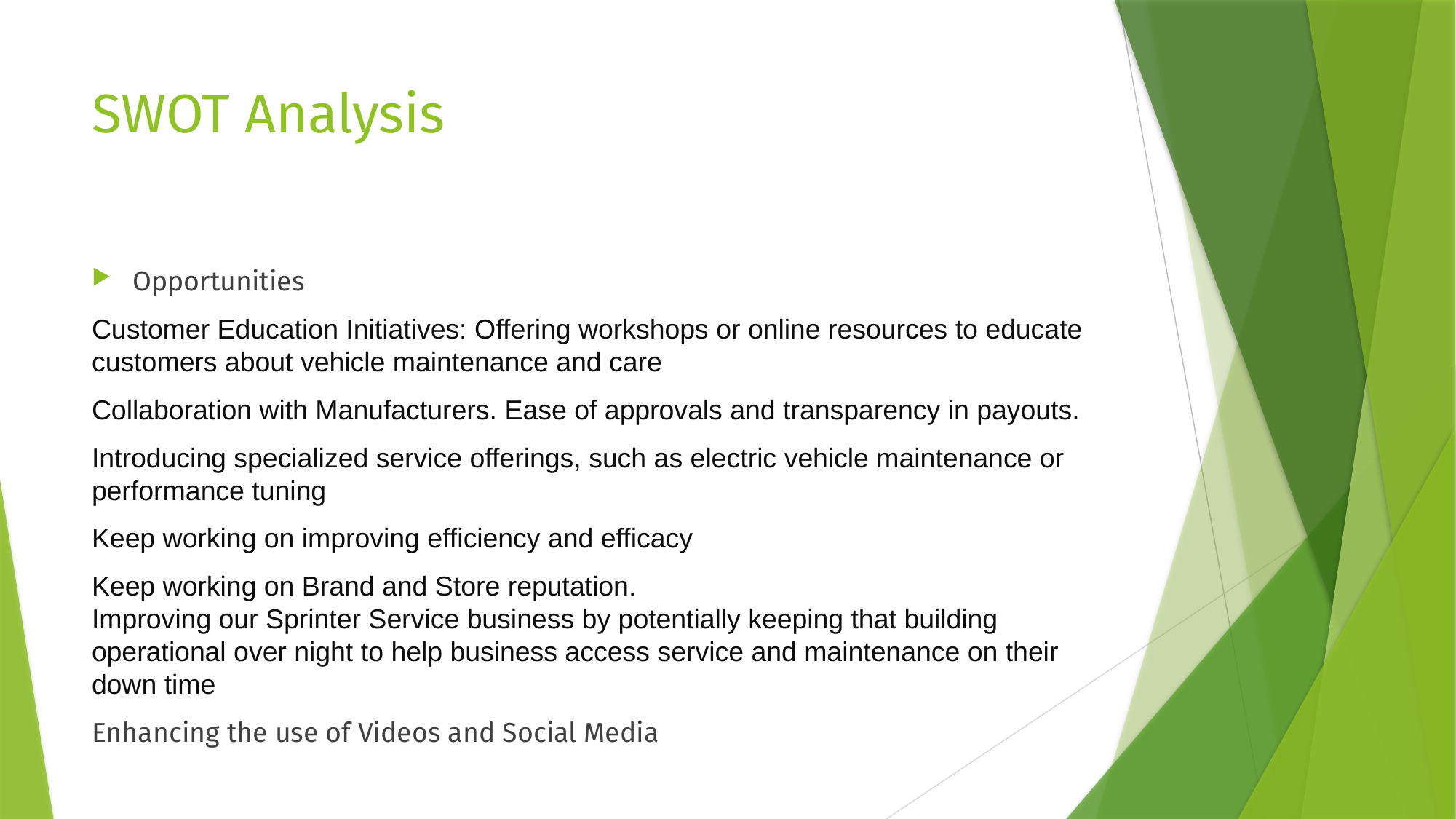

# SWOT Analysis
Opportunities
Customer Education Initiatives: Offering workshops or online resources to educate customers about vehicle maintenance and care
Collaboration with Manufacturers. Ease of approvals and transparency in payouts.
Introducing specialized service offerings, such as electric vehicle maintenance or performance tuning
Keep working on improving efficiency and efficacy
Keep working on Brand and Store reputation.
Improving our Sprinter Service business by potentially keeping that building operational over night to help business access service and maintenance on their down time
Enhancing the use of Videos and Social Media